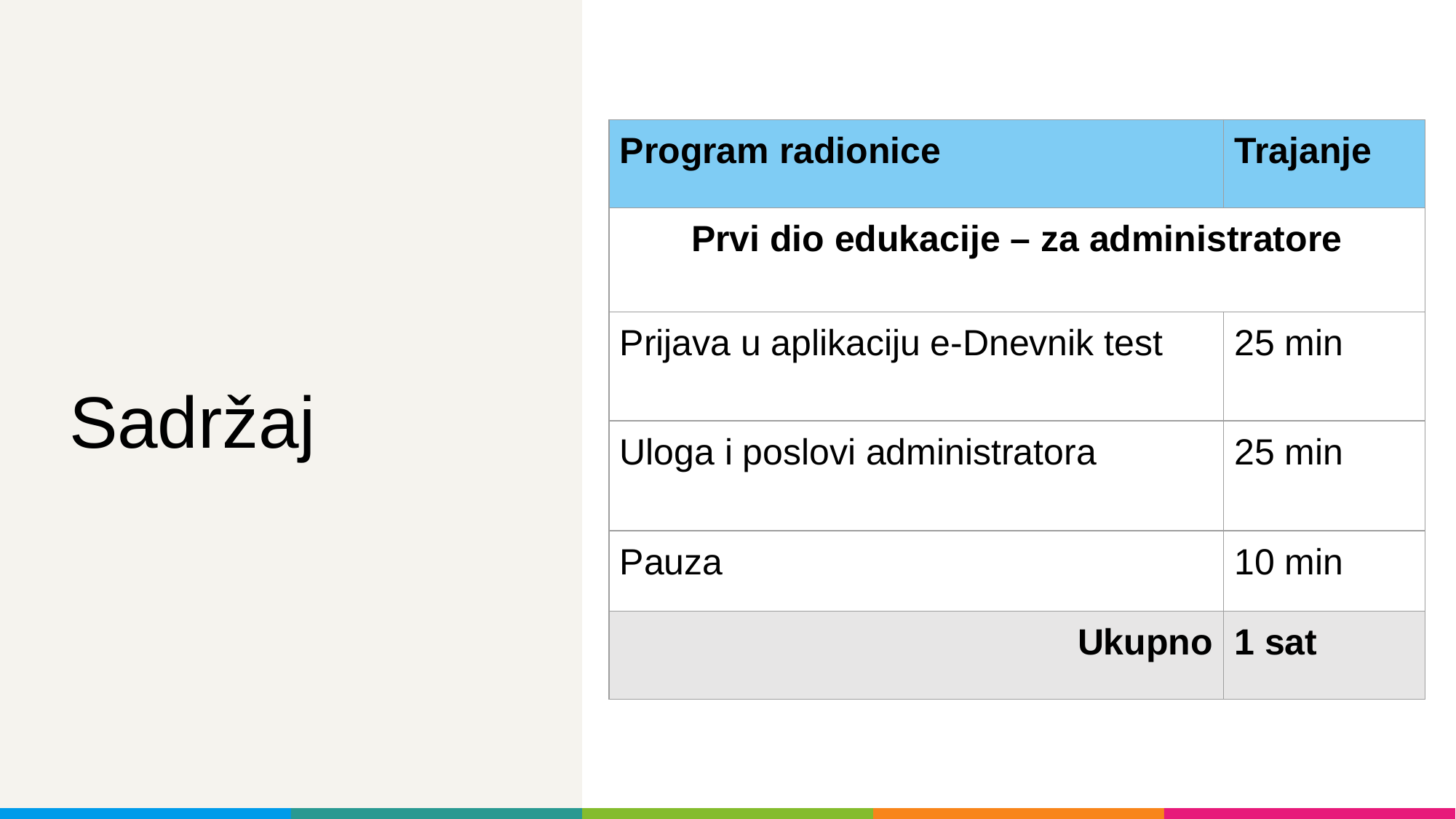

| Program radionice | Trajanje |
| --- | --- |
| Prvi dio edukacije – za administratore |  |
| Prijava u aplikaciju e-Dnevnik test | 25 min |
| Uloga i poslovi administratora | 25 min |
| Pauza | 10 min |
| Ukupno | 1 sat |
# Sadržaj